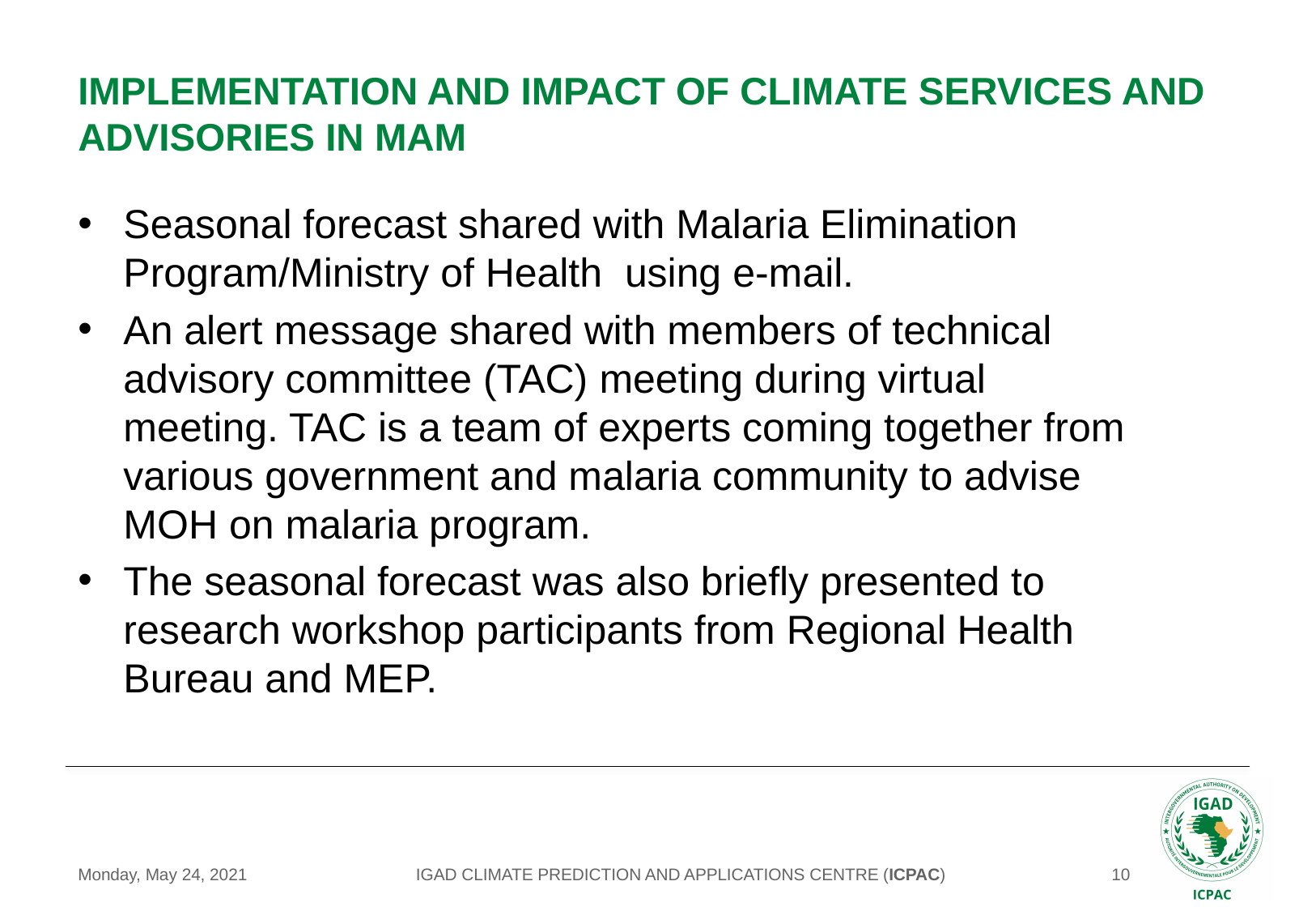

# implementation and IMPACT of Climate services and ADVISORIES in MAM
Seasonal forecast shared with Malaria Elimination Program/Ministry of Health  using e-mail.
An alert message shared with members of technical advisory committee (TAC) meeting during virtual meeting. TAC is a team of experts coming together from various government and malaria community to advise MOH on malaria program.
The seasonal forecast was also briefly presented to research workshop participants from Regional Health Bureau and MEP.
IGAD CLIMATE PREDICTION AND APPLICATIONS CENTRE (ICPAC)
Monday, May 24, 2021
10